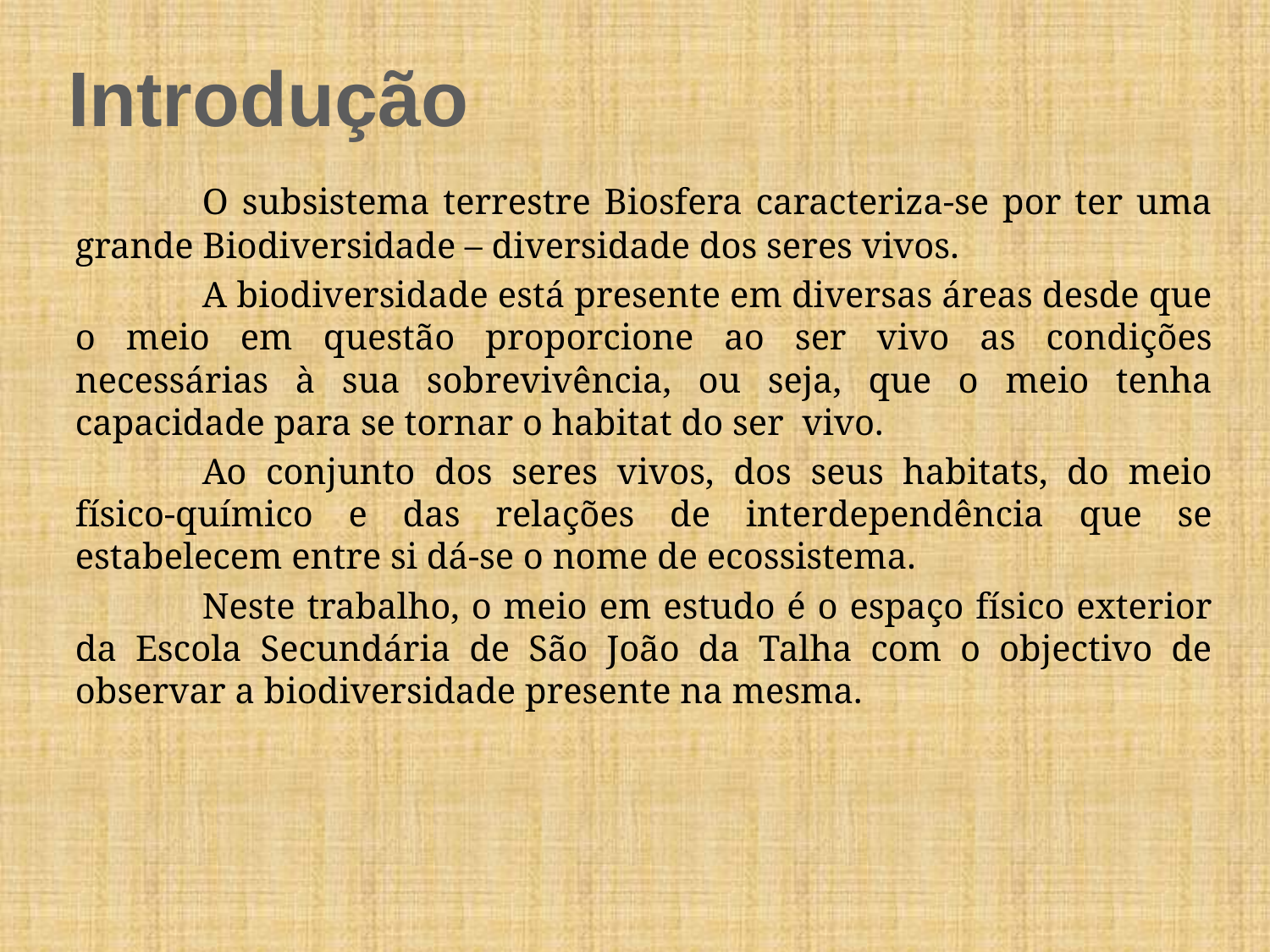

# Introdução
		O subsistema terrestre Biosfera caracteriza-se por ter uma grande Biodiversidade – diversidade dos seres vivos.
		A biodiversidade está presente em diversas áreas desde que o meio em questão proporcione ao ser vivo as condições necessárias à sua sobrevivência, ou seja, que o meio tenha capacidade para se tornar o habitat do ser  vivo.
		Ao conjunto dos seres vivos, dos seus habitats, do meio físico-químico e das relações de interdependência que se estabelecem entre si dá-se o nome de ecossistema.
		Neste trabalho, o meio em estudo é o espaço físico exterior da Escola Secundária de São João da Talha com o objectivo de observar a biodiversidade presente na mesma.